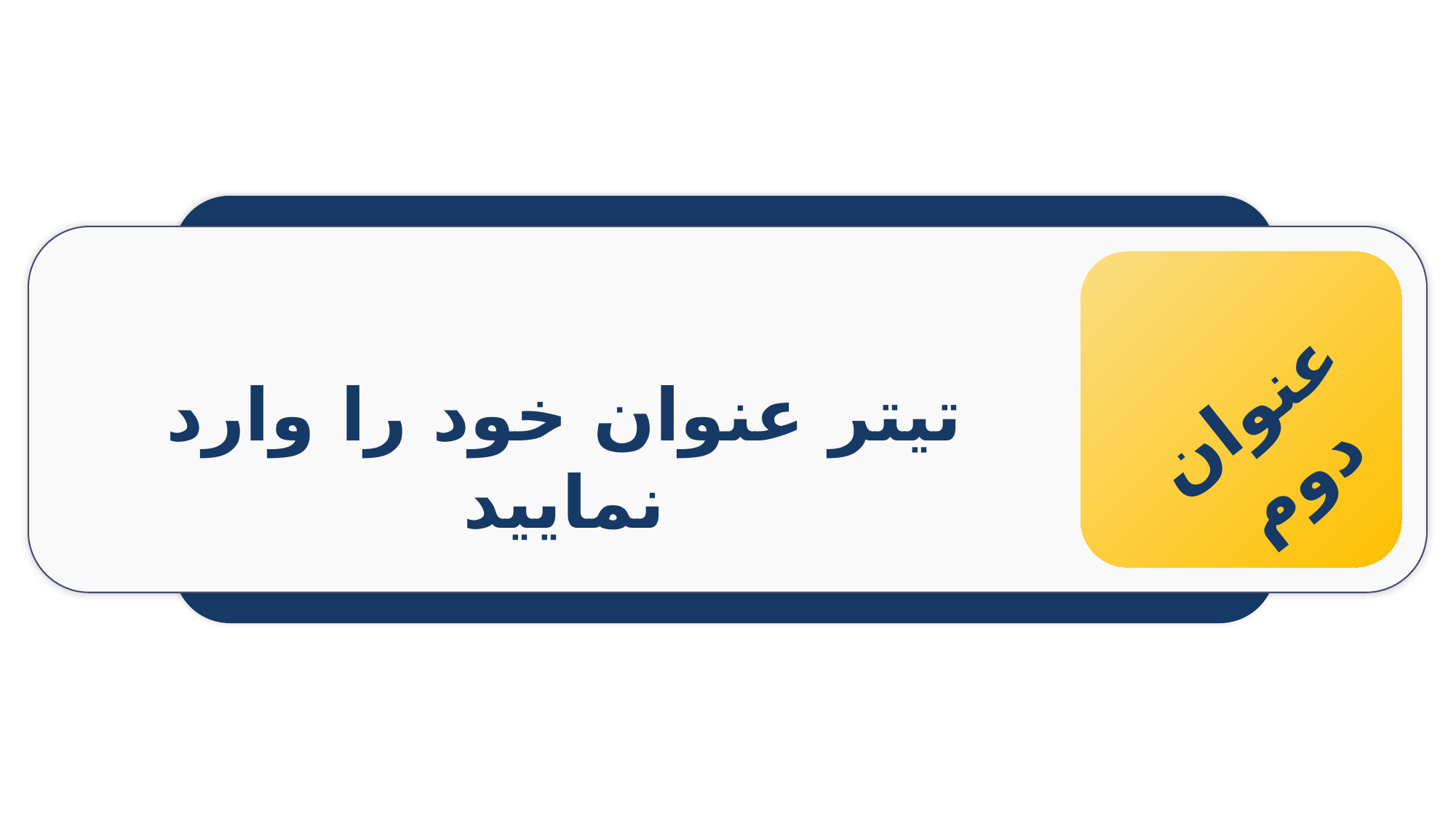

عنوان دوم
تیتر عنوان خود را وارد نمایید